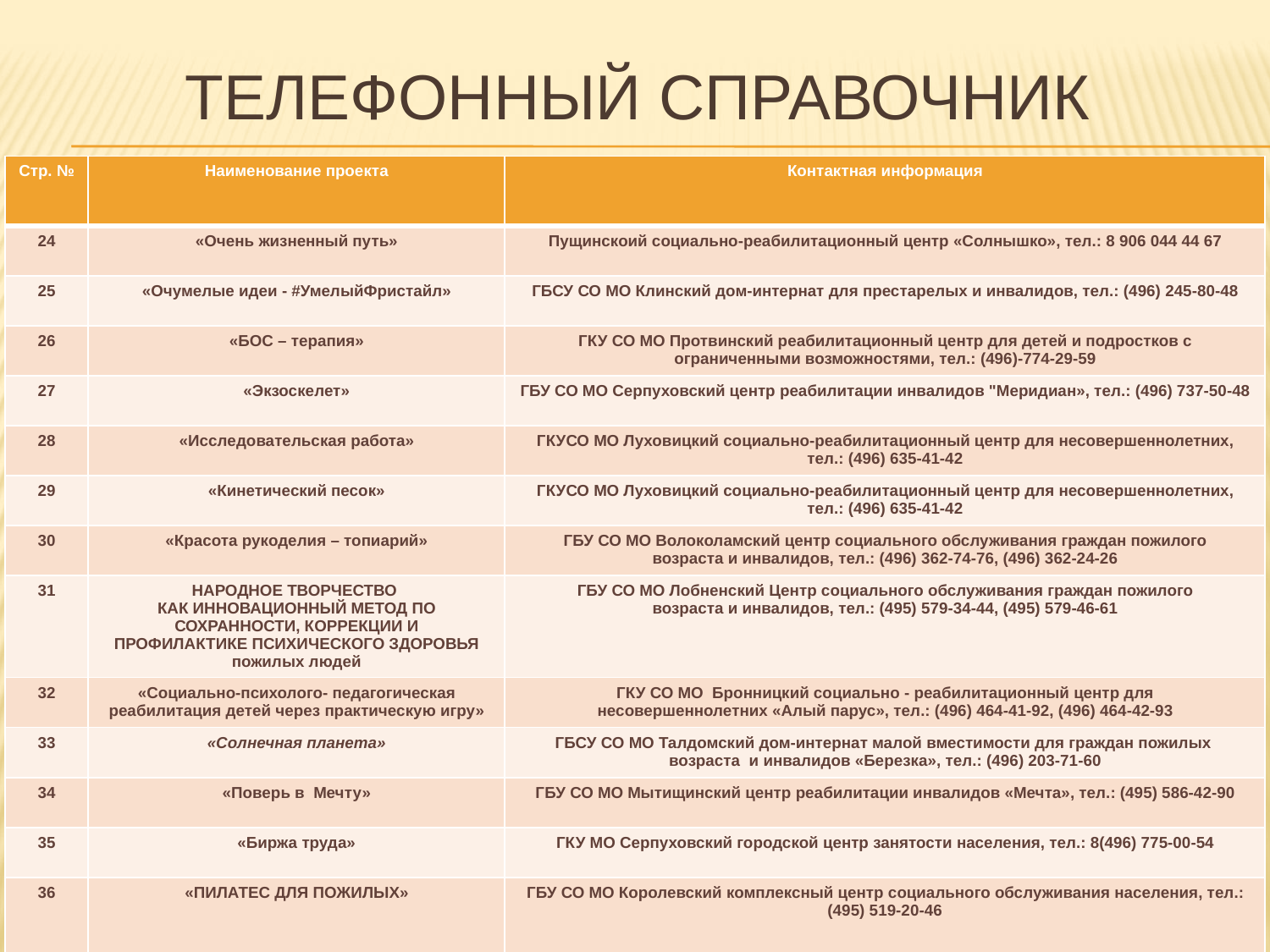

# Телефонный справочник
| Стр. № | Наименование проекта | Контактная информация |
| --- | --- | --- |
| 24 | «Очень жизненный путь» | Пущинскоий социально-реабилитационный центр «Солнышко», тел.: 8 906 044 44 67 |
| 25 | «Очумелые идеи - #УмелыйФристайл» | ГБСУ СО МО Клинский дом-интернат для престарелых и инвалидов, тел.: (496) 245-80-48 |
| 26 | «БОС – терапия» | ГКУ СО МО Протвинский реабилитационный центр для детей и подростков с ограниченными возможностями, тел.: (496)-774-29-59 |
| 27 | «Экзоскелет» | ГБУ СО МО Серпуховский центр реабилитации инвалидов "Меридиан», тел.: (496) 737-50-48 |
| 28 | «Исследовательская работа» | ГКУСО МО Луховицкий социально-реабилитационный центр для несовершеннолетних, тел.: (496) 635-41-42 |
| 29 | «Кинетический песок» | ГКУСО МО Луховицкий социально-реабилитационный центр для несовершеннолетних, тел.: (496) 635-41-42 |
| 30 | «Красота рукоделия – топиарий» | ГБУ СО МО Волоколамский центр социального обслуживания граждан пожилого возраста и инвалидов, тел.: (496) 362-74-76, (496) 362-24-26 |
| 31 | НАРОДНОЕ ТВОРЧЕСТВО КАК ИННОВАЦИОННЫЙ МЕТОД ПО СОХРАННОСТИ, КОРРЕКЦИИ И ПРОФИЛАКТИКЕ ПСИХИЧЕСКОГО ЗДОРОВЬЯ пожилых людей | ГБУ СО МО Лобненский Центр социального обслуживания граждан пожилого возраста и инвалидов, тел.: (495) 579-34-44, (495) 579-46-61 |
| 32 | «Социально-психолого- педагогическая реабилитация детей через практическую игру» | ГКУ СО МО Бронницкий социально - реабилитационный центр для несовершеннолетних «Алый парус», тел.: (496) 464-41-92, (496) 464-42-93 |
| 33 | «Солнечная планета» | ГБСУ СО МО Талдомский дом-интернат малой вместимости для граждан пожилых возраста и инвалидов «Березка», тел.: (496) 203-71-60 |
| 34 | «Поверь в Мечту» | ГБУ СО МО Мытищинский центр реабилитации инвалидов «Мечта», тел.: (495) 586-42-90 |
| 35 | «Биржа труда» | ГКУ МО Серпуховский городской центр занятости населения, тел.: 8(496) 775-00-54 |
| 36 | «ПИЛАТЕС ДЛЯ ПОЖИЛЫХ» | ГБУ СО МО Королевский комплексный центр социального обслуживания населения, тел.: (495) 519-20-46 |